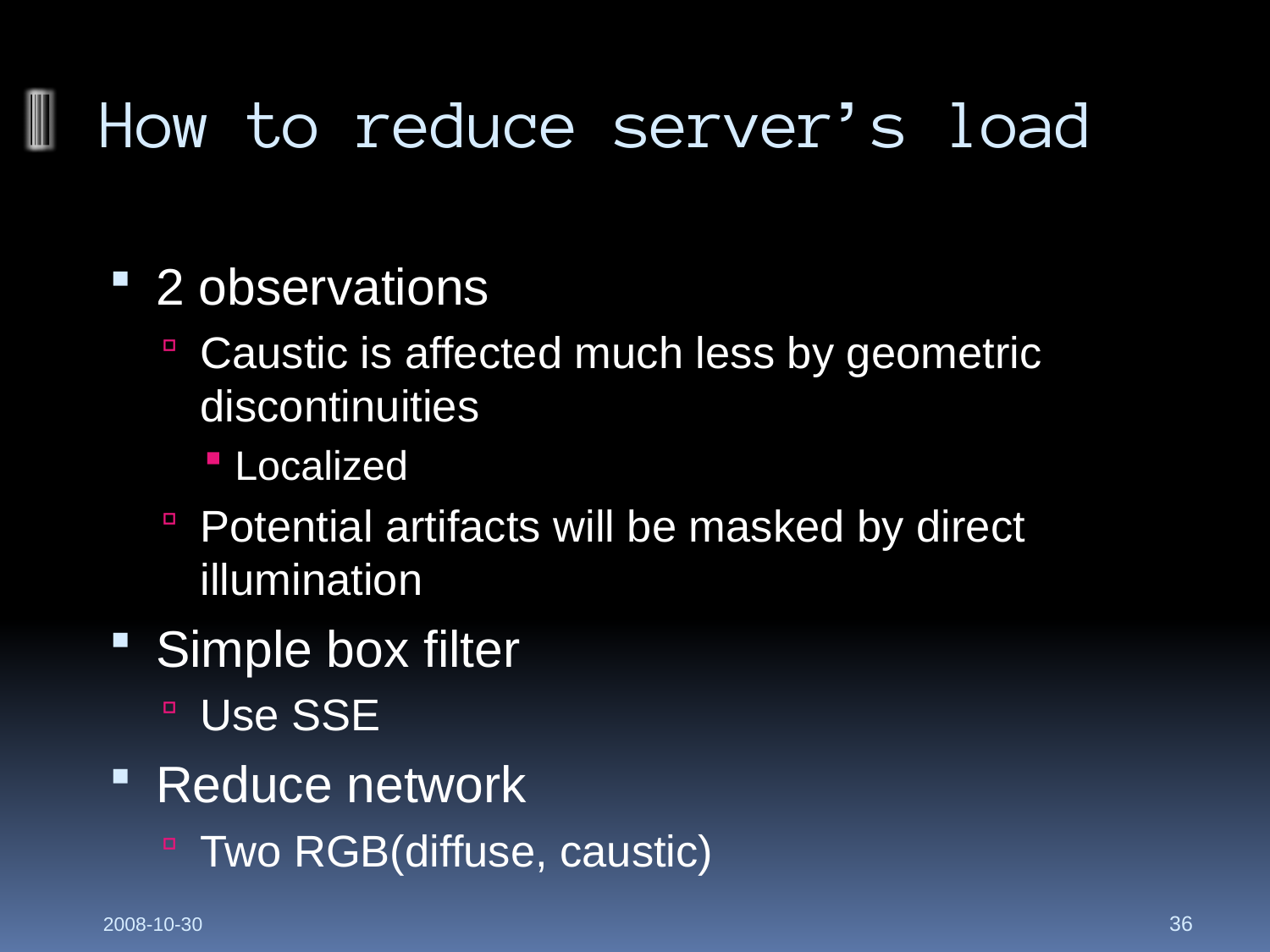

# How to reduce server’s load
2 observations
Caustic is affected much less by geometric discontinuities
Localized
Potential artifacts will be masked by direct illumination
Simple box filter
Use SSE
Reduce network
Two RGB(diffuse, caustic)
2008-10-30
36